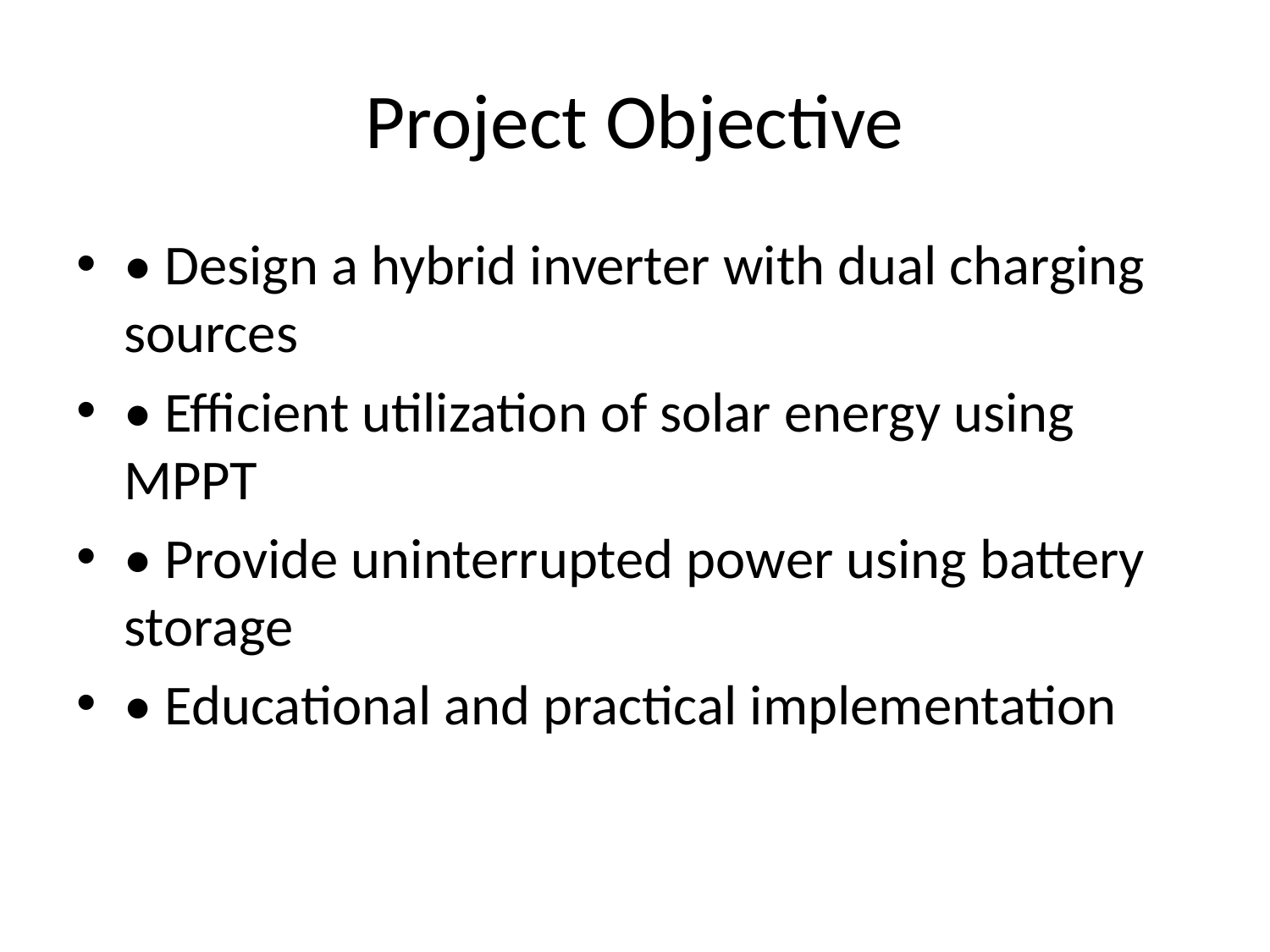

# Project Objective
• Design a hybrid inverter with dual charging sources
• Efficient utilization of solar energy using MPPT
• Provide uninterrupted power using battery storage
• Educational and practical implementation